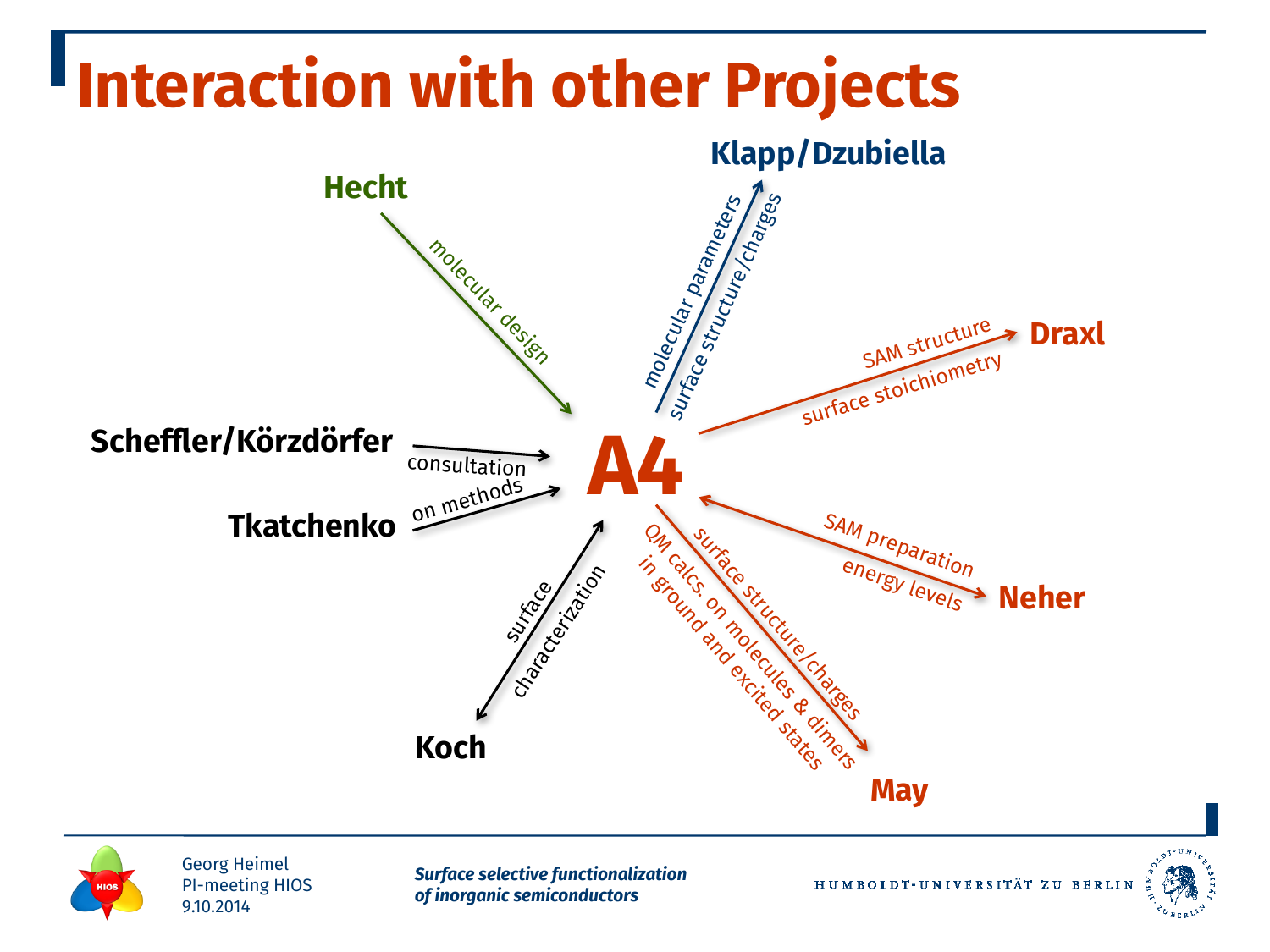

# Interaction with other Projects
Klapp/Dzubiella
Hecht
molecular parameters
surface structure/charges
molecular design
Draxl
SAM structure
surface stoichiometry
A4
Scheffler/Körzdörfer
consultation
on methods
Tkatchenko
SAM preparation
energy levels
Neher
surface
characterization
surface structure/charges
QM calcs. on molecules & dimers
in ground and excited states
Koch
May